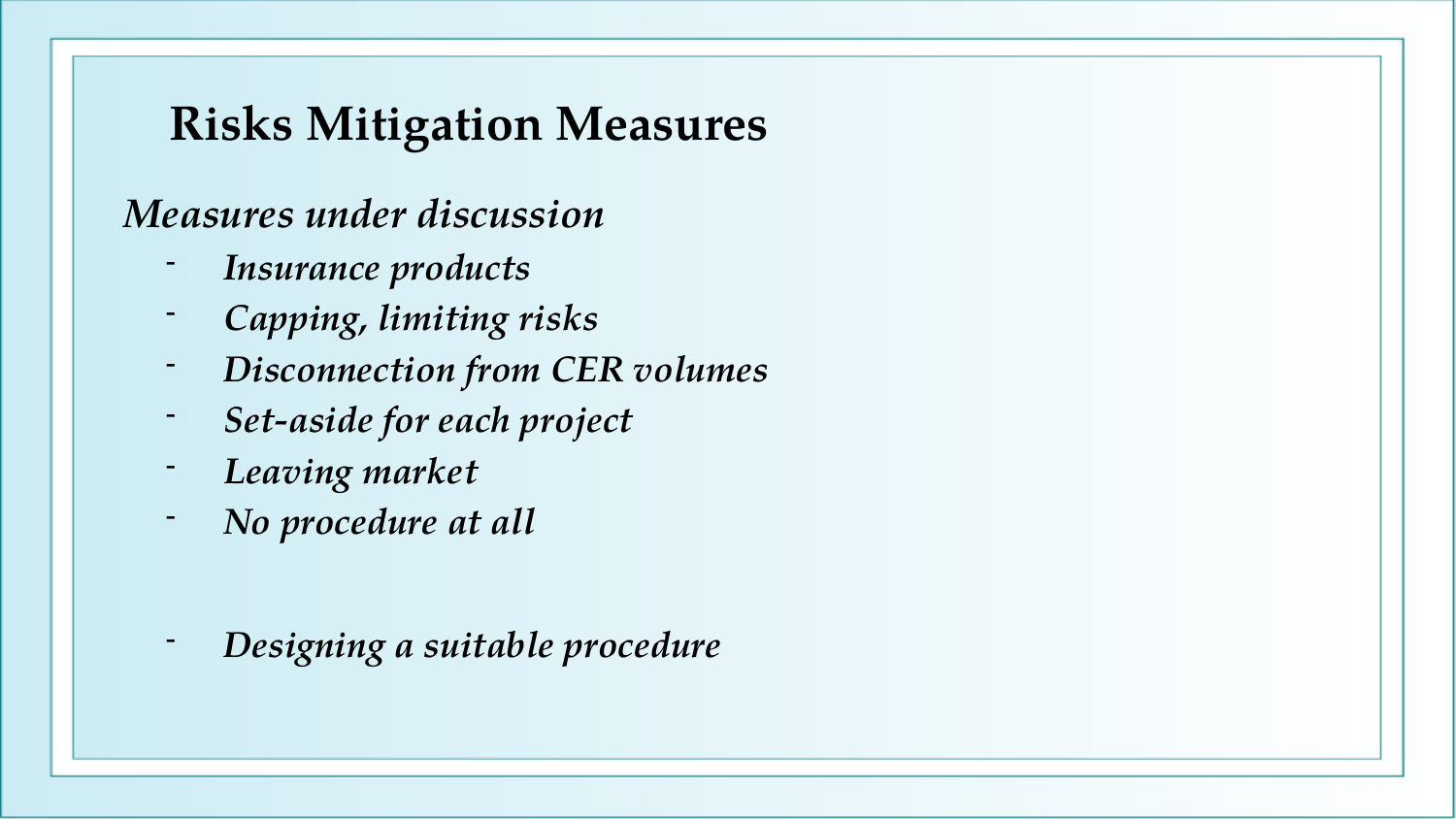

# Risks Mitigation Measures
Measures under discussion
Insurance products
Capping, limiting risks
Disconnection from CER volumes
Set-aside for each project
Leaving market
No procedure at all

Designing a suitable procedure